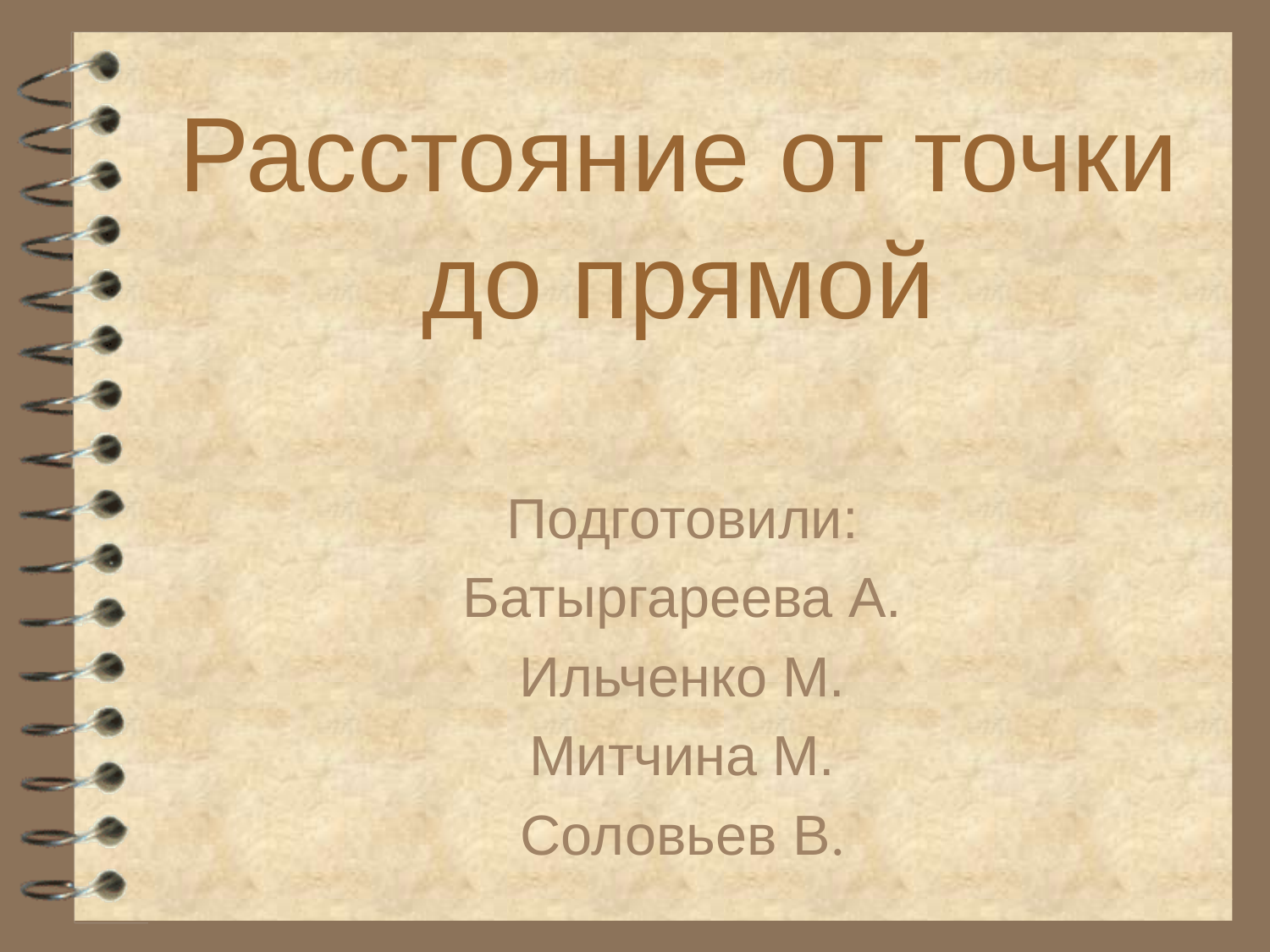

# Расстояние от точки до прямой
Подготовили:
Батыргареева А.
Ильченко М.
Митчина М.
Соловьев В.